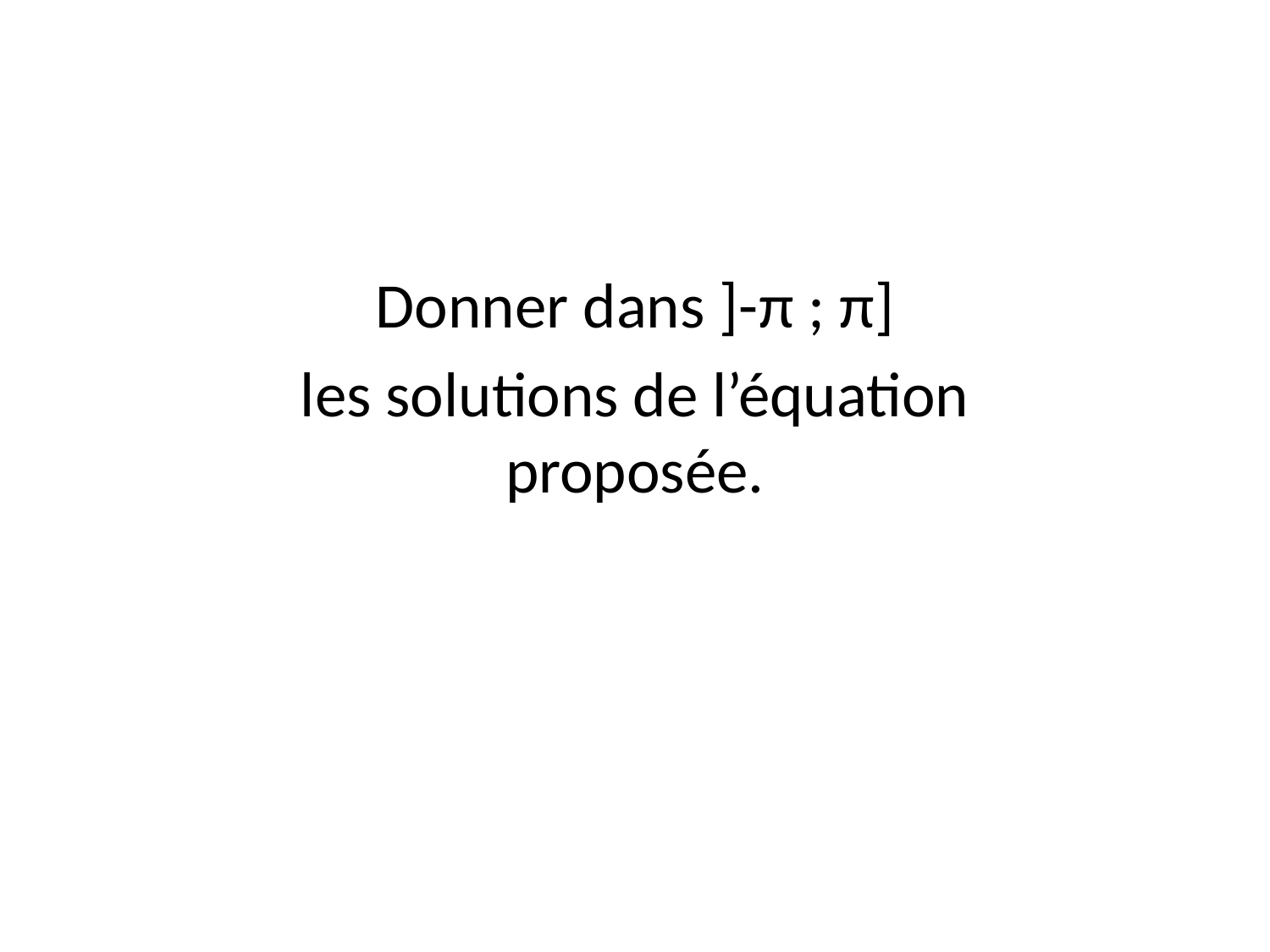

Donner dans ]-π ; π]
les solutions de l’équation proposée.